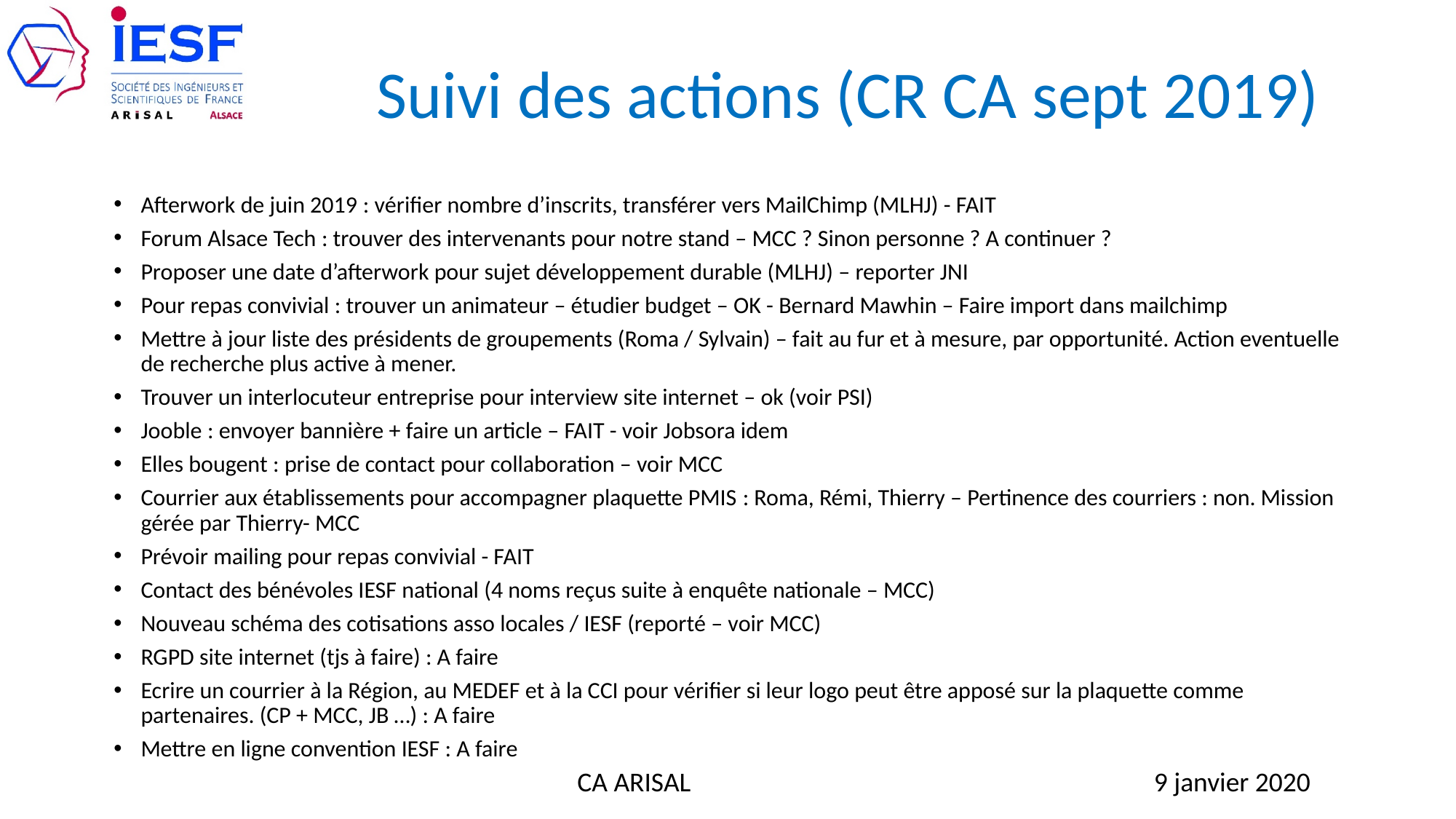

Suivi des actions (CR CA sept 2019)
Afterwork de juin 2019 : vérifier nombre d’inscrits, transférer vers MailChimp (MLHJ) - FAIT
Forum Alsace Tech : trouver des intervenants pour notre stand – MCC ? Sinon personne ? A continuer ?
Proposer une date d’afterwork pour sujet développement durable (MLHJ) – reporter JNI
Pour repas convivial : trouver un animateur – étudier budget – OK - Bernard Mawhin – Faire import dans mailchimp
Mettre à jour liste des présidents de groupements (Roma / Sylvain) – fait au fur et à mesure, par opportunité. Action eventuelle de recherche plus active à mener.
Trouver un interlocuteur entreprise pour interview site internet – ok (voir PSI)
Jooble : envoyer bannière + faire un article – FAIT - voir Jobsora idem
Elles bougent : prise de contact pour collaboration – voir MCC
Courrier aux établissements pour accompagner plaquette PMIS : Roma, Rémi, Thierry – Pertinence des courriers : non. Mission gérée par Thierry- MCC
Prévoir mailing pour repas convivial - FAIT
Contact des bénévoles IESF national (4 noms reçus suite à enquête nationale – MCC)
Nouveau schéma des cotisations asso locales / IESF (reporté – voir MCC)
RGPD site internet (tjs à faire) : A faire
Ecrire un courrier à la Région, au MEDEF et à la CCI pour vérifier si leur logo peut être apposé sur la plaquette comme partenaires. (CP + MCC, JB …) : A faire
Mettre en ligne convention IESF : A faire